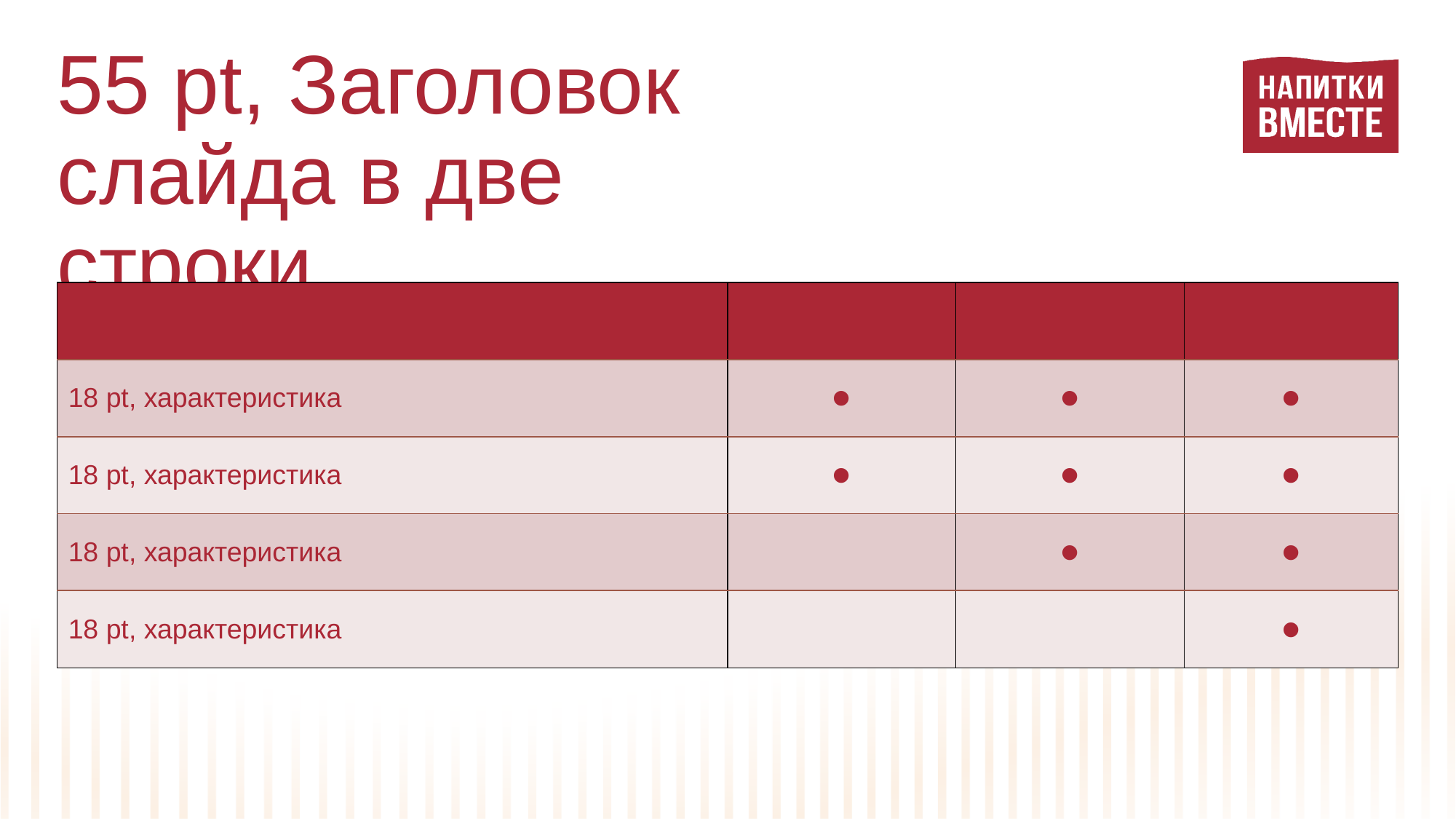

55 pt, Заголовок слайда в две строки
|  | 18pt, название | 18pt, название | 18pt, название |
| --- | --- | --- | --- |
| 18 pt, характеристика | • | • | • |
| 18 pt, характеристика | • | • | • |
| 18 pt, характеристика |  | • | • |
| 18 pt, характеристика |  |  | • |